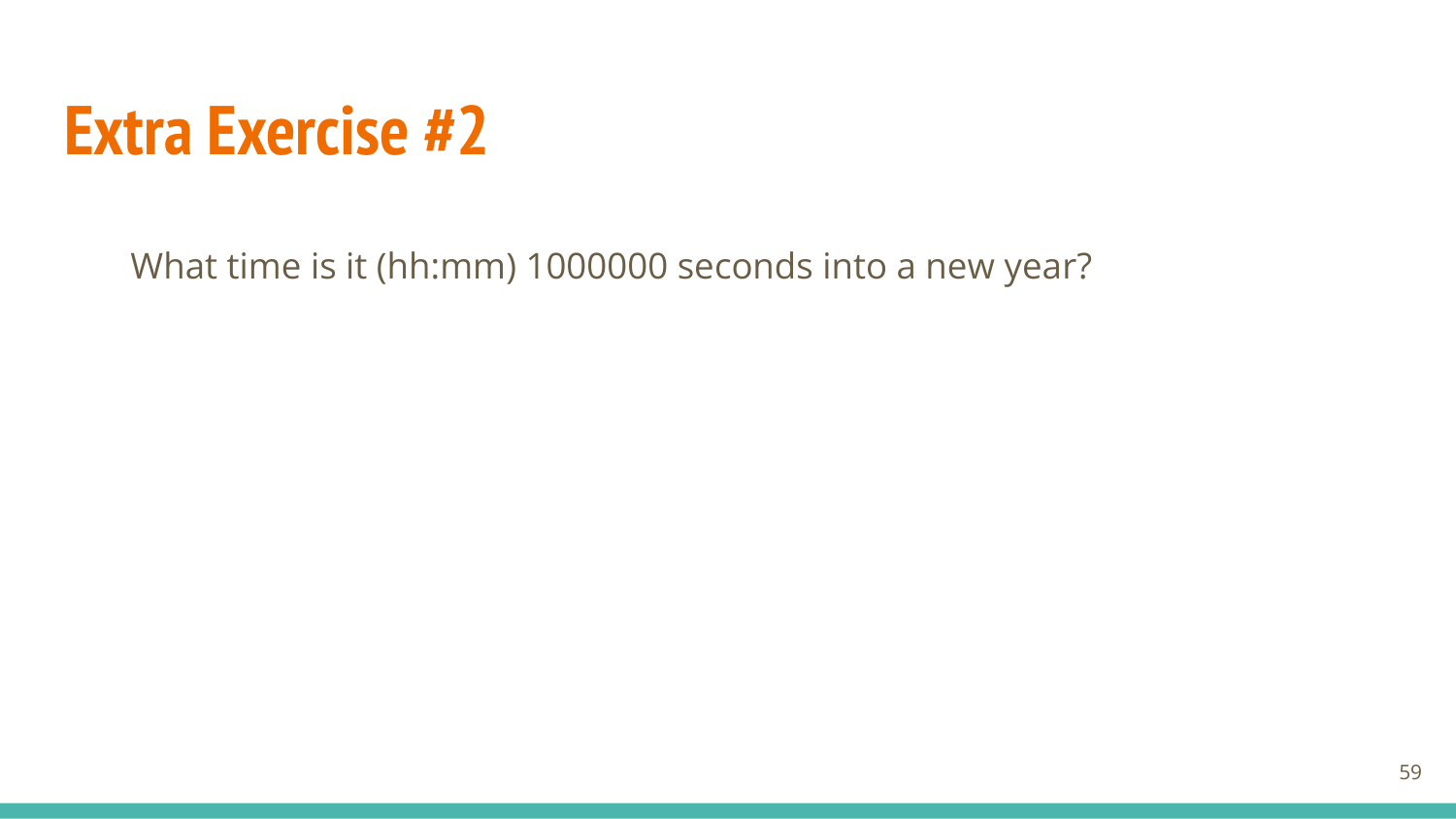

# Extra Exercise #2
What time is it (hh:mm) 1000000 seconds into a new year?
59